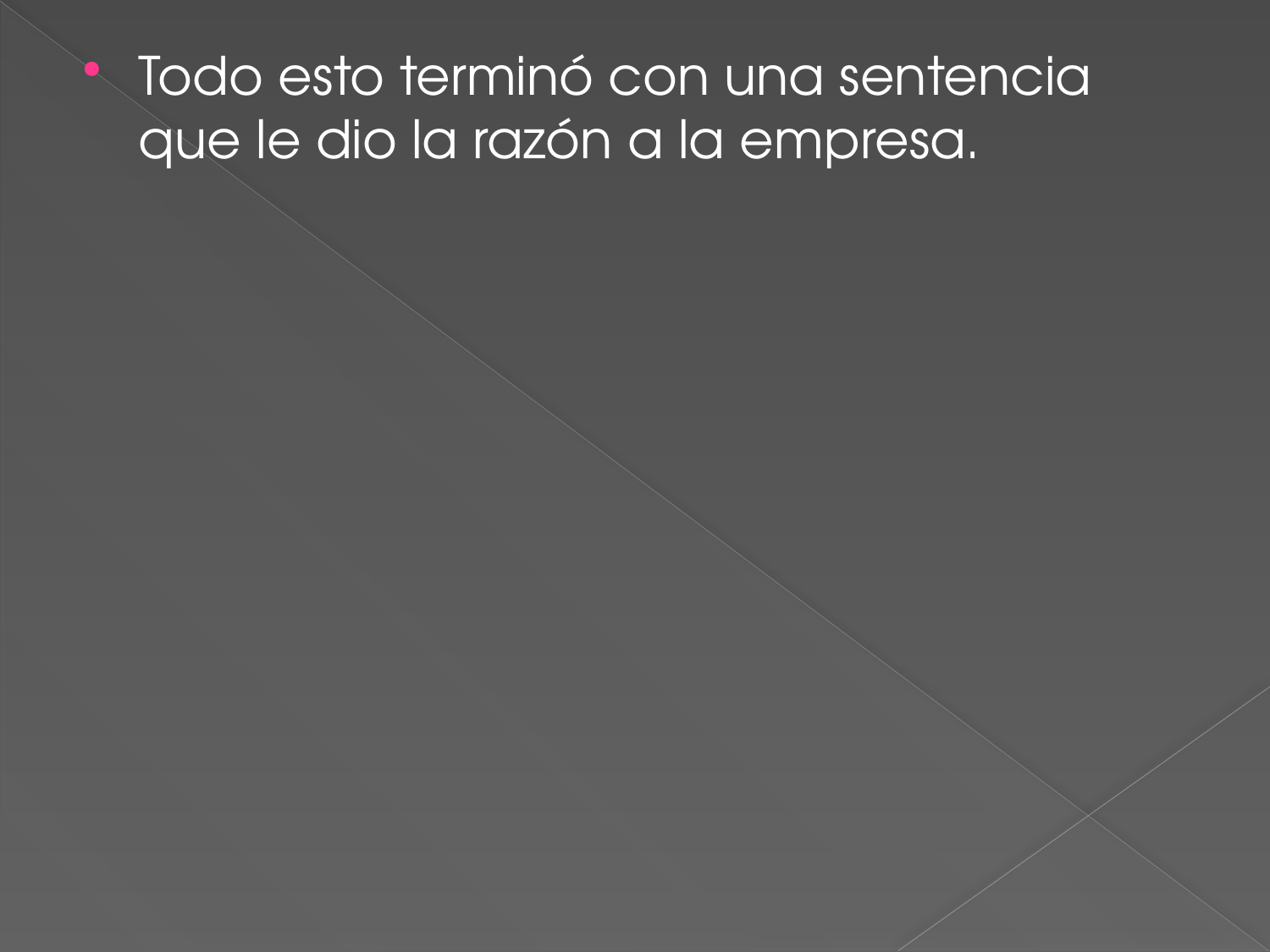

Todo esto terminó con una sentencia que le dio la razón a la empresa.